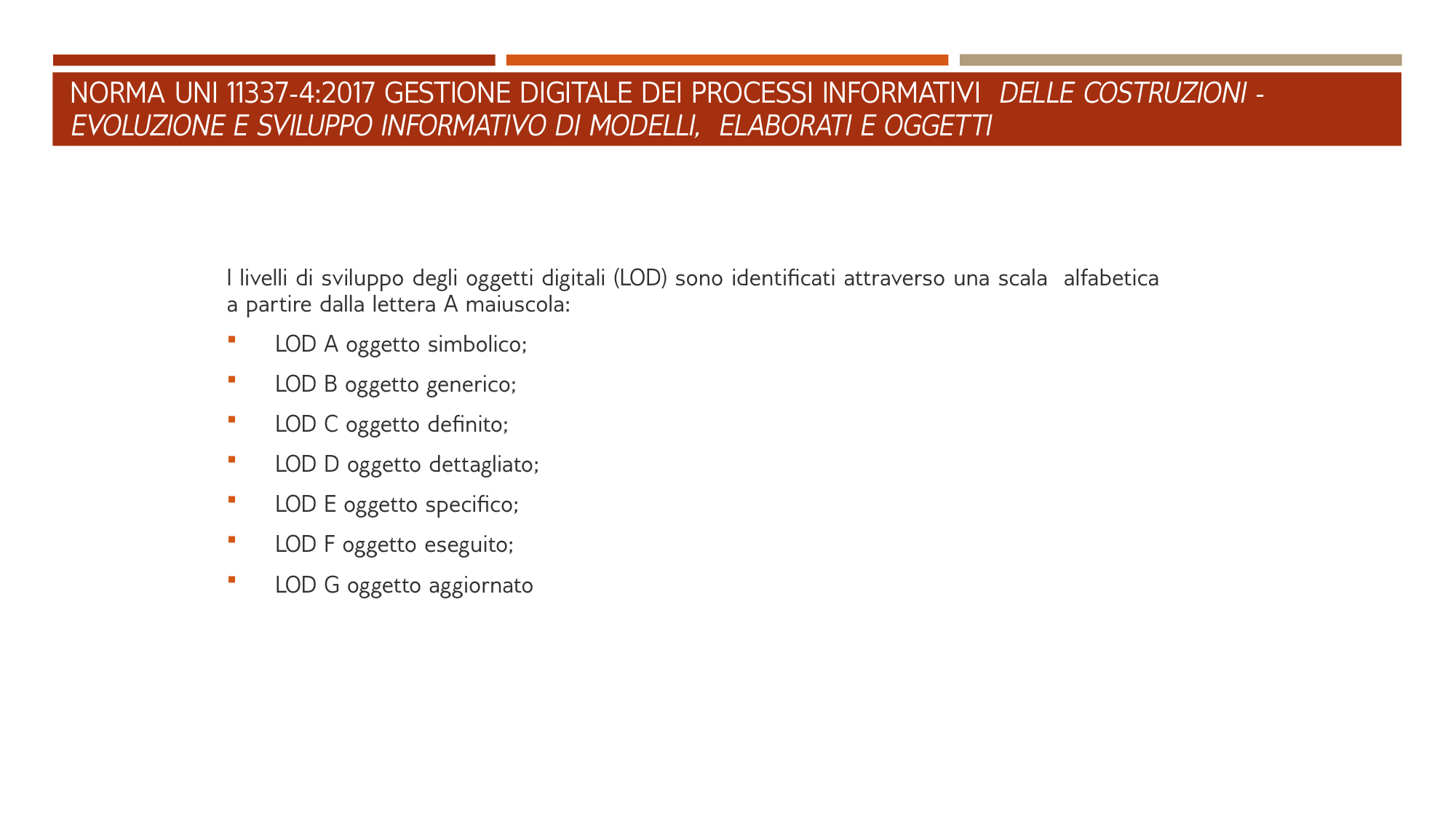

# Norma UNI 11337-4:2017 Gestione digitale dei processi informativi  delle costruzioni - Evoluzione e sviluppo informativo di modelli,  elaborati e oggetti
I livelli di sviluppo degli oggetti digitali (LOD) sono identificati attraverso una scala  alfabetica a partire dalla lettera A maiuscola:
LOD A oggetto simbolico;
LOD B oggetto generico;
LOD C oggetto definito;
LOD D oggetto dettagliato;
LOD E oggetto specifico;
LOD F oggetto eseguito;
LOD G oggetto aggiornato